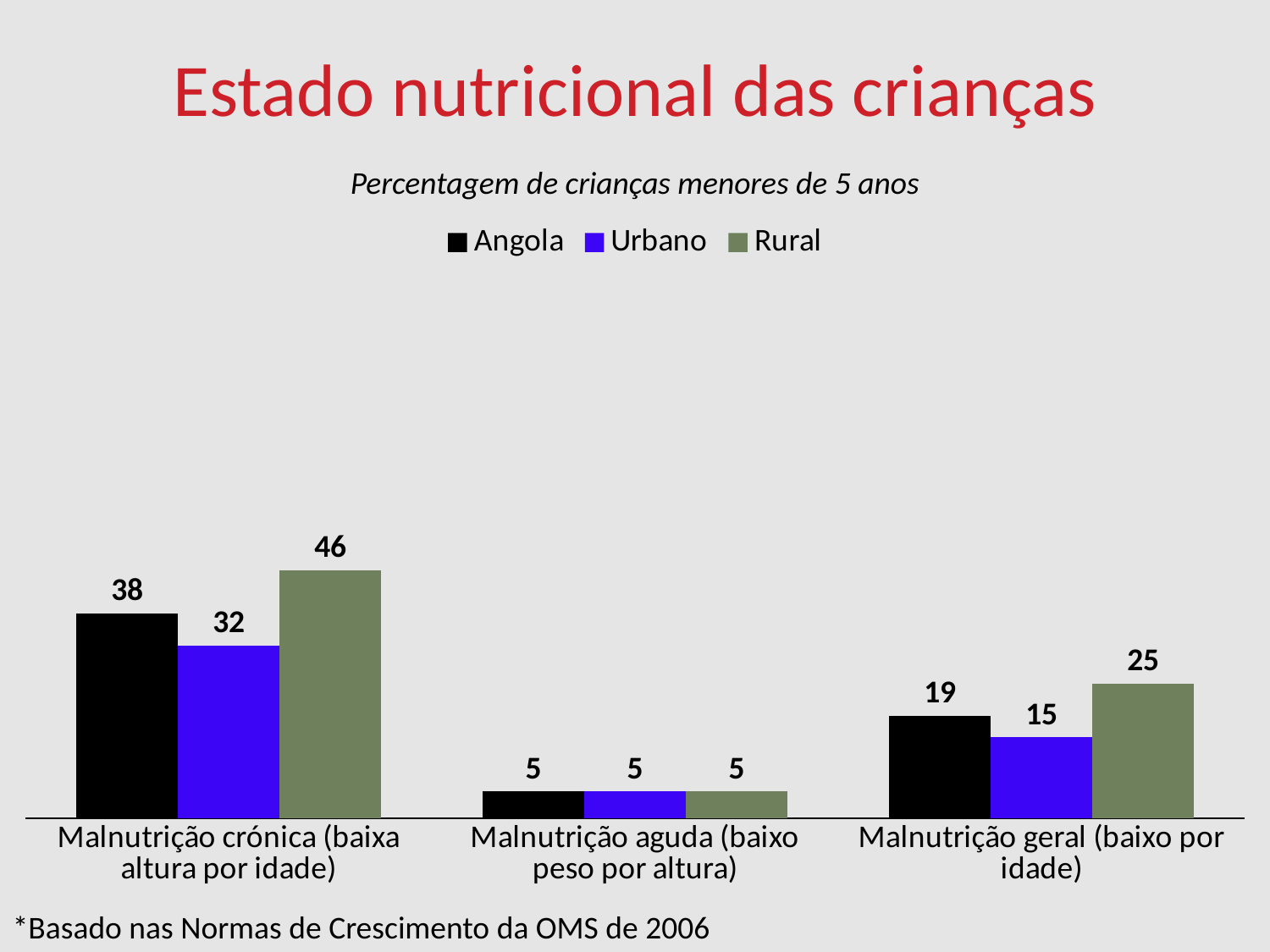

Estado nutricional das crianças
Percentagem de crianças menores de 5 anos

### Chart

| Category | Angola | Urbano | Rural |
|---|---|---|---|
| Malnutrição crónica (baixa altura por idade) | 38.0 | 32.0 | 46.0 |
| Malnutrição aguda (baixo peso por altura) | 5.0 | 5.0 | 5.0 |
| Malnutrição geral (baixo por idade) | 19.0 | 15.0 | 25.0 |
*Basado nas Normas de Crescimento da OMS de 2006